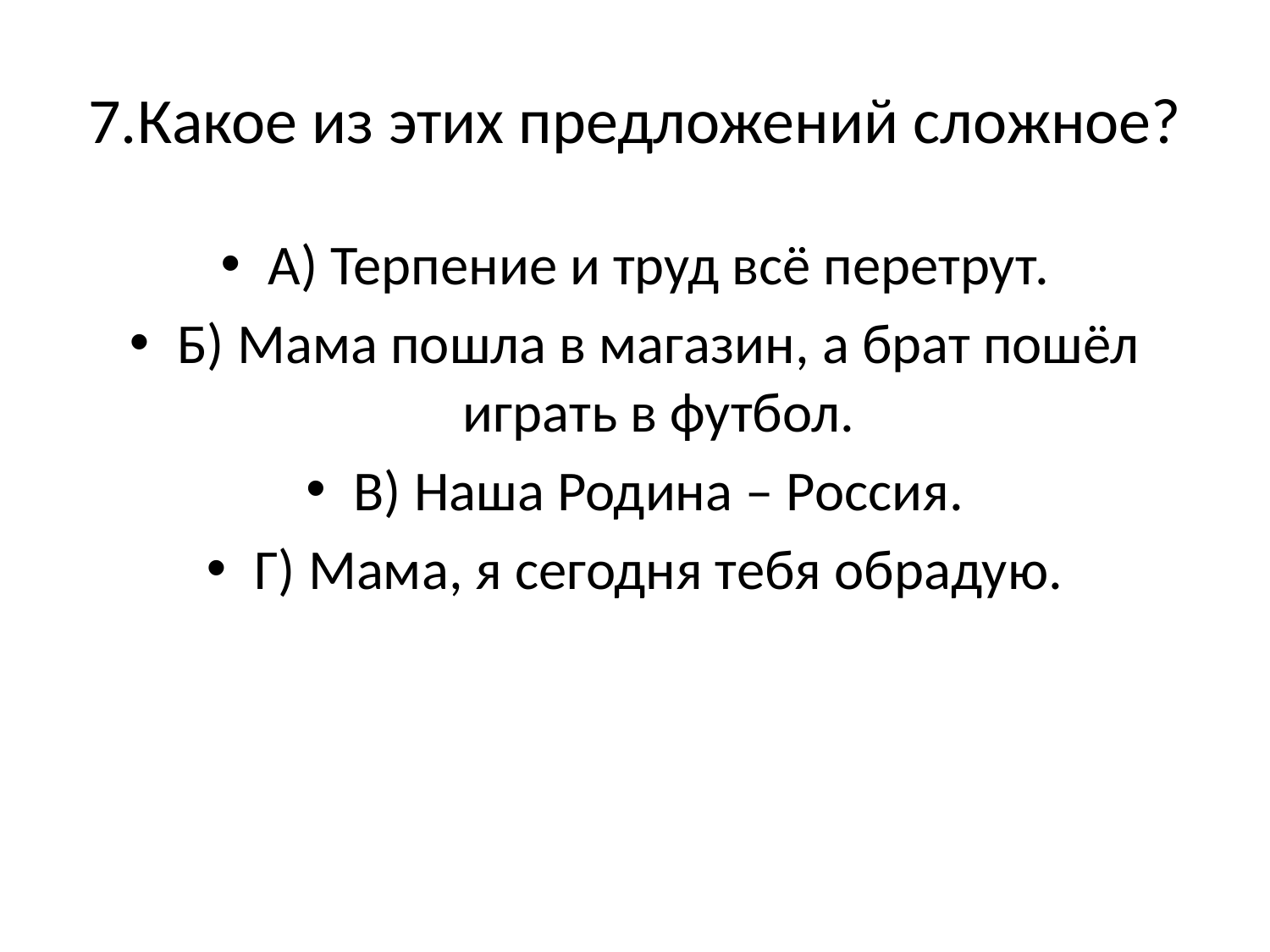

# 7.Какое из этих предложений сложное?
А) Терпение и труд всё перетрут.
Б) Мама пошла в магазин, а брат пошёл играть в футбол.
В) Наша Родина – Россия.
Г) Мама, я сегодня тебя обрадую.